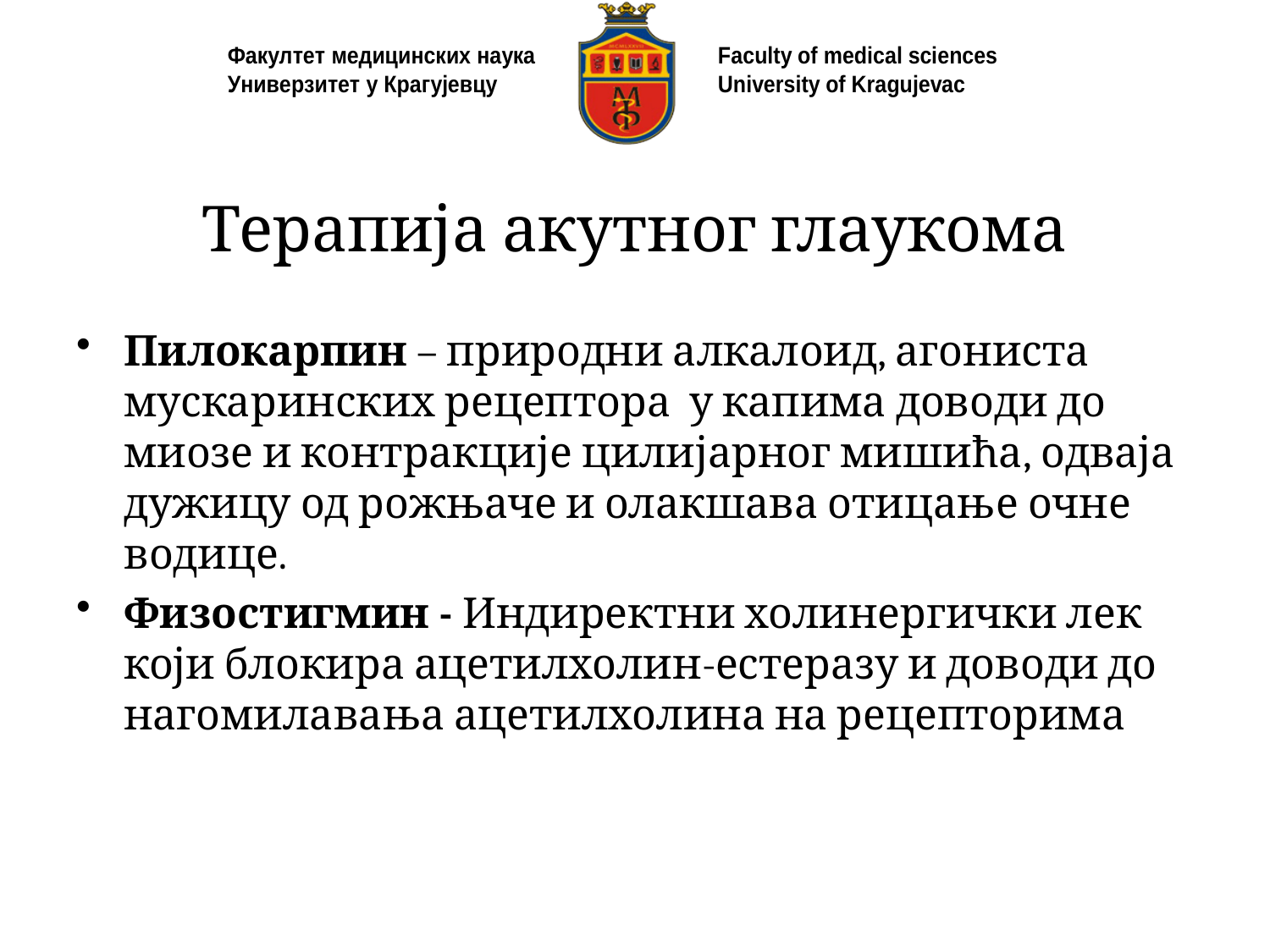

# Терапија акутног глаукома
Пилокарпин – природни алкалоид, агониста мускаринских рецептора  у капима доводи до миозе и контракције цилијарног мишића, одваја дужицу од рожњаче и олакшава отицање очне водице.
Физостигмин - Индиректни холинергички лек који блокира ацетилхолин-естеразу и доводи до нагомилавања ацетилхолина на рецепторима